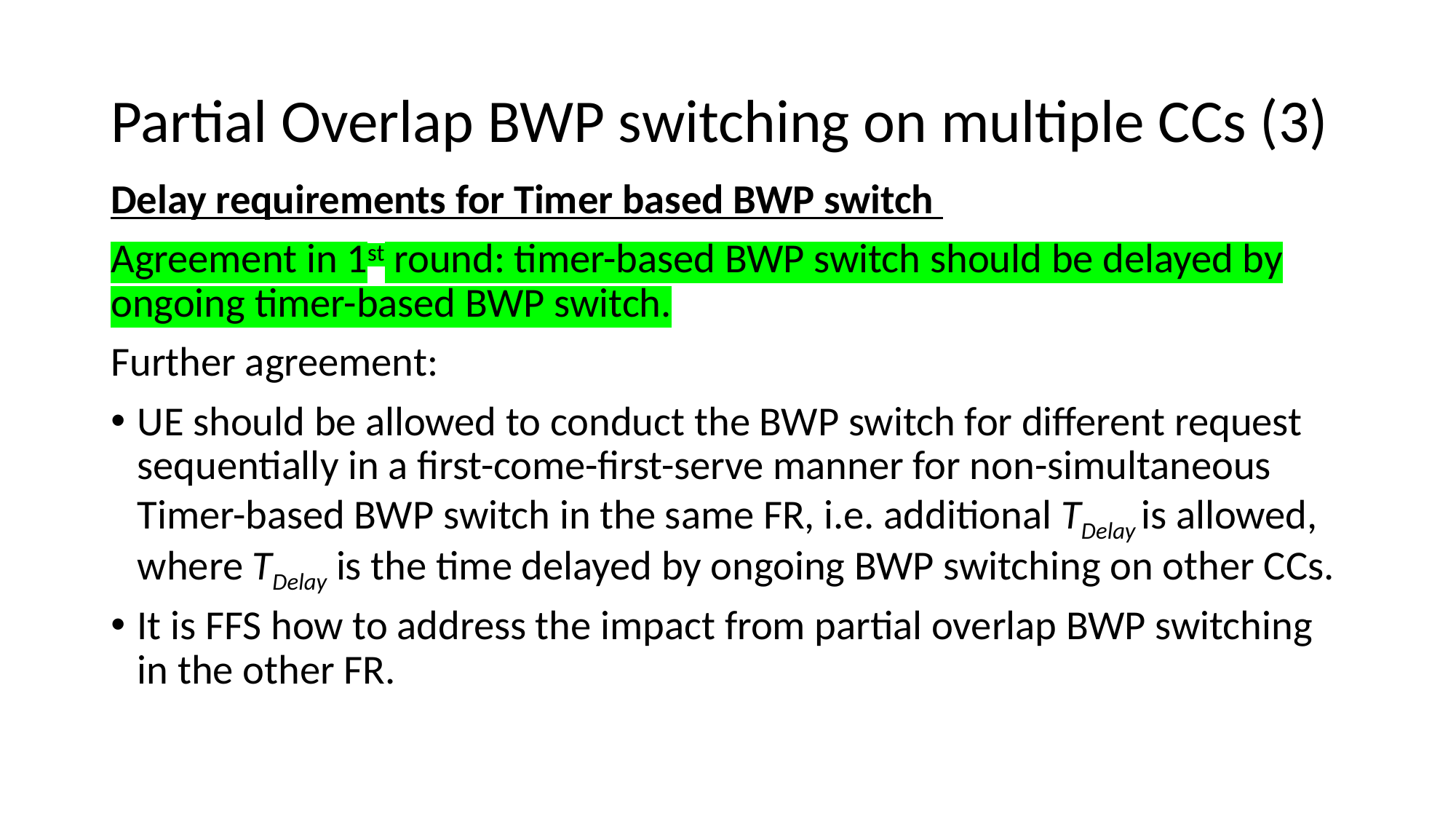

# Partial Overlap BWP switching on multiple CCs (3)
Delay requirements for Timer based BWP switch
Agreement in 1st round: timer-based BWP switch should be delayed by ongoing timer-based BWP switch.
Further agreement:
UE should be allowed to conduct the BWP switch for different request sequentially in a first-come-first-serve manner for non-simultaneous Timer-based BWP switch in the same FR, i.e. additional TDelay is allowed, where TDelay is the time delayed by ongoing BWP switching on other CCs.
It is FFS how to address the impact from partial overlap BWP switching in the other FR.